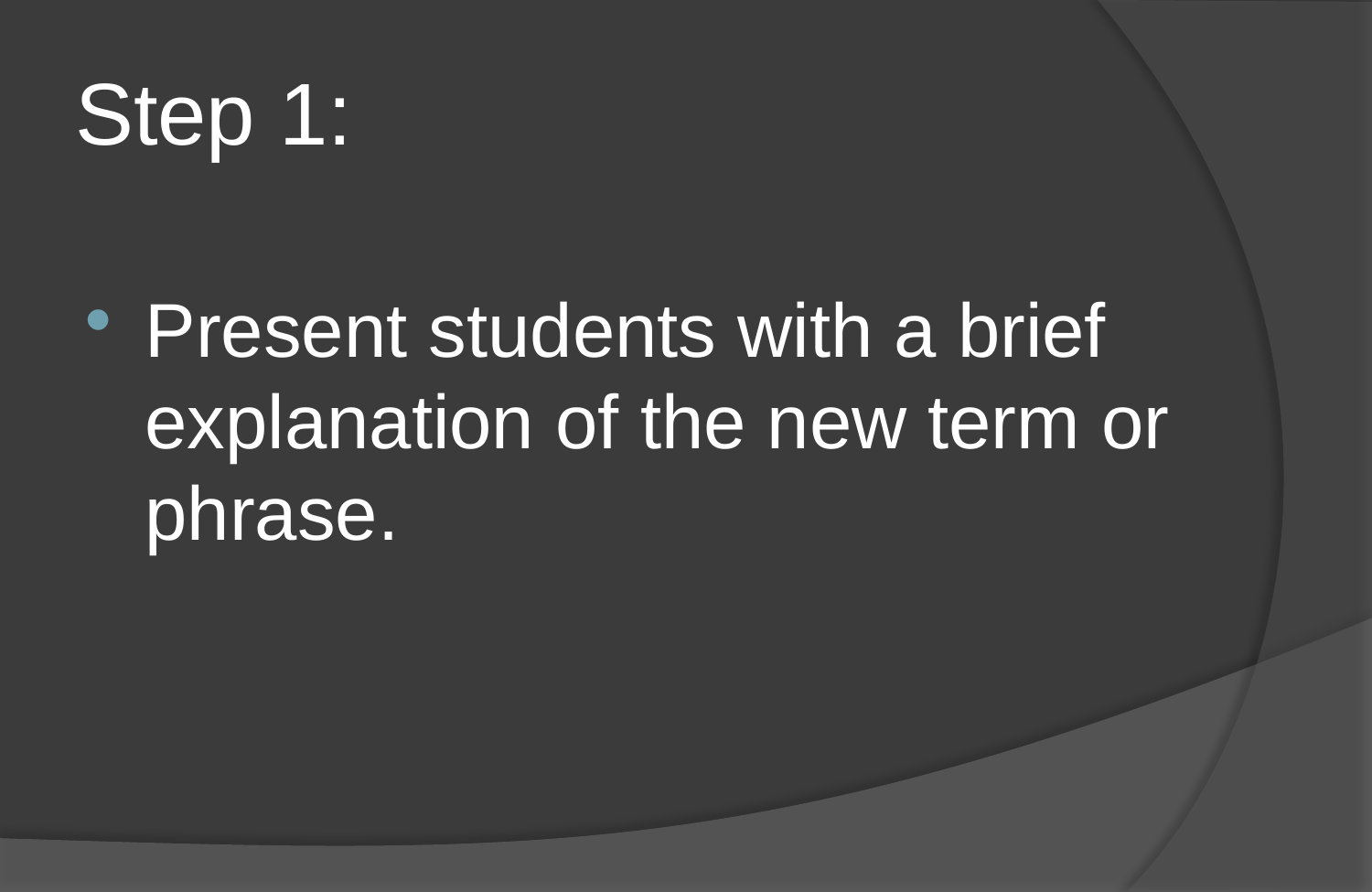

# Step 1:
Present students with a brief explanation of the new term or phrase.